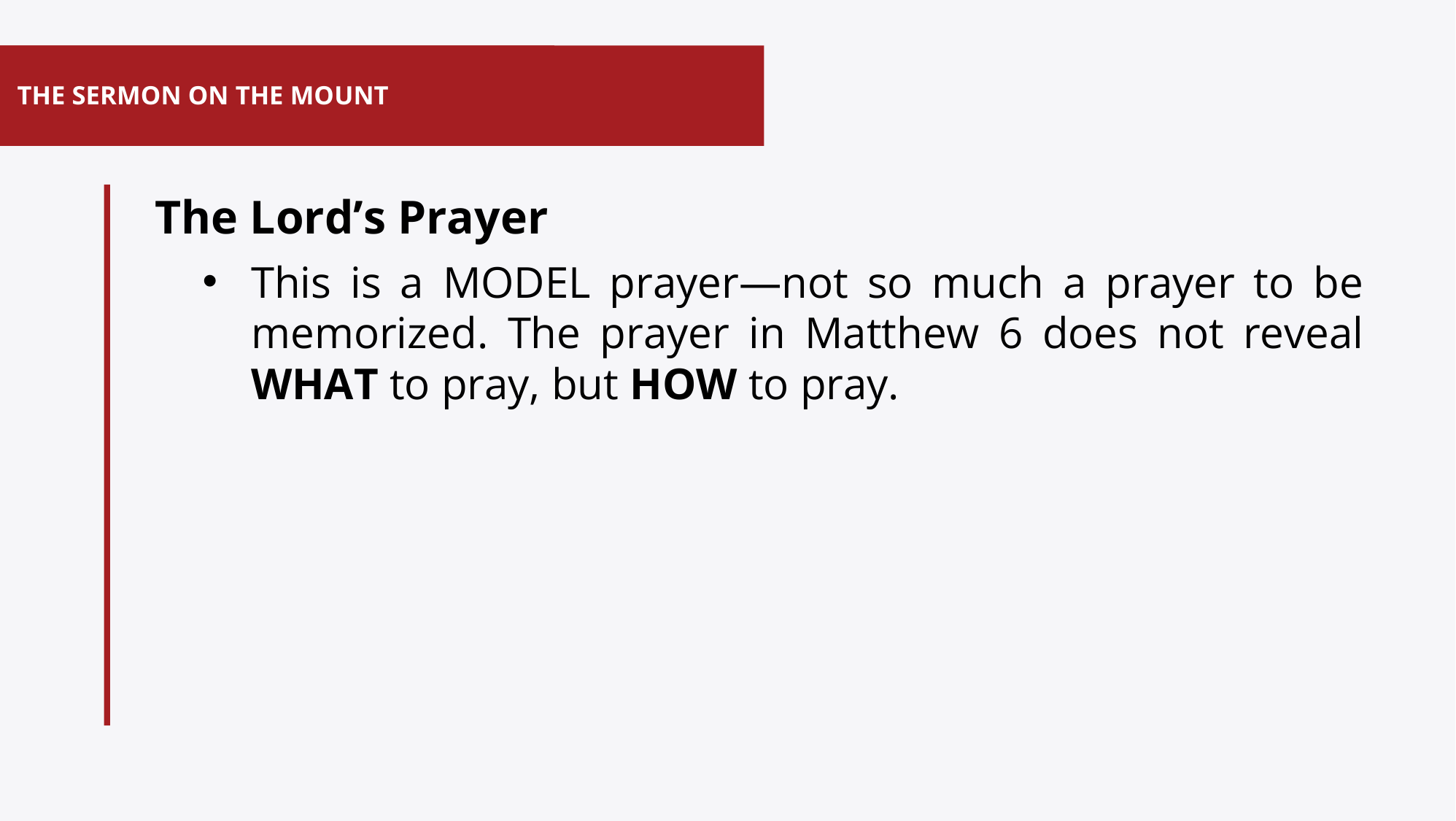

# THE SERMON ON THE MOUNT
The Lord’s Prayer

This is a MODEL prayer—not so much a prayer to be memorized. The prayer in Matthew 6 does not reveal WHAT to pray, but HOW to pray.